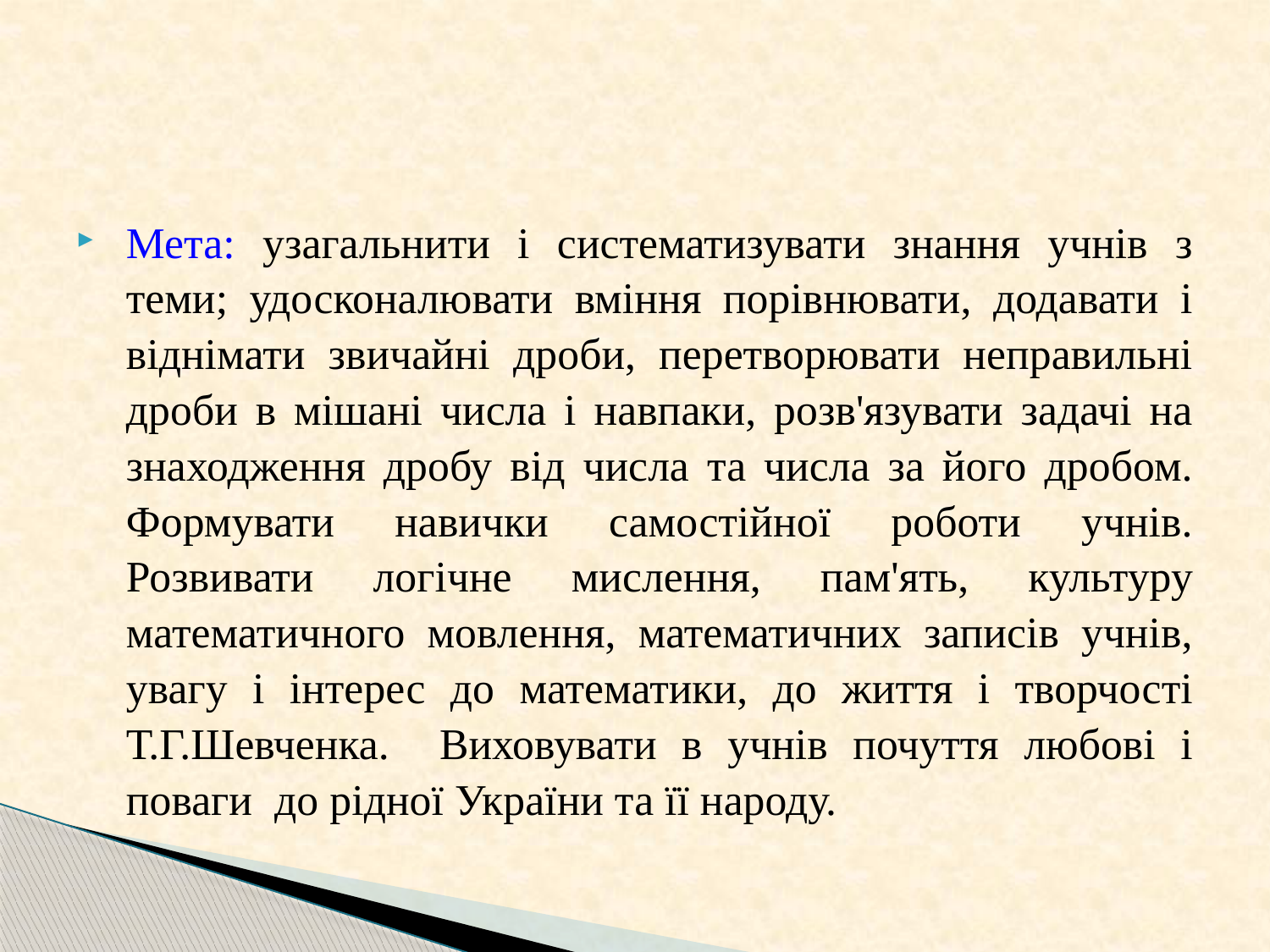

Мета: узагальнити і систематизувати знання учнів з теми; удосконалювати вміння порівнювати, додавати і віднімати звичайні дроби, перетворювати неправильні дроби в мішані числа і навпаки, розв'язувати задачі на знаходження дробу від числа та числа за його дробом. Формувати навички самостійної роботи учнів. Розвивати логічне мислення, пам'ять, культуру математичного мовлення, математичних записів учнів, увагу і інтерес до математики, до життя і творчості Т.Г.Шевченка.  Виховувати в учнів почуття любові і поваги  до рідної України та її народу.